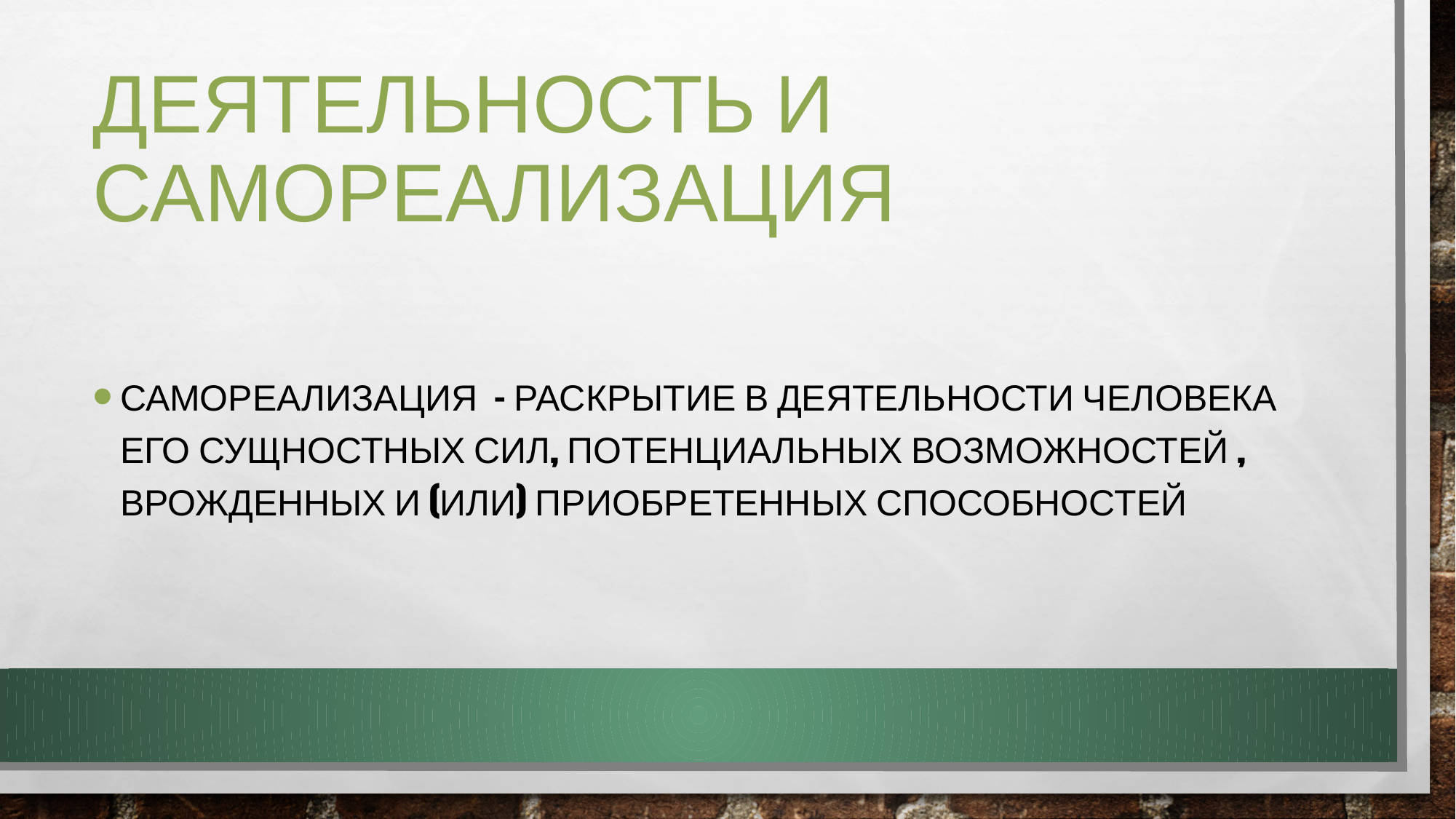

# Деятельность и самореализация
самореализация  - раскрытие в деятельности человека его сущностных сил, потенциальных возможностей , врожденных и (или) приобретенных способностей